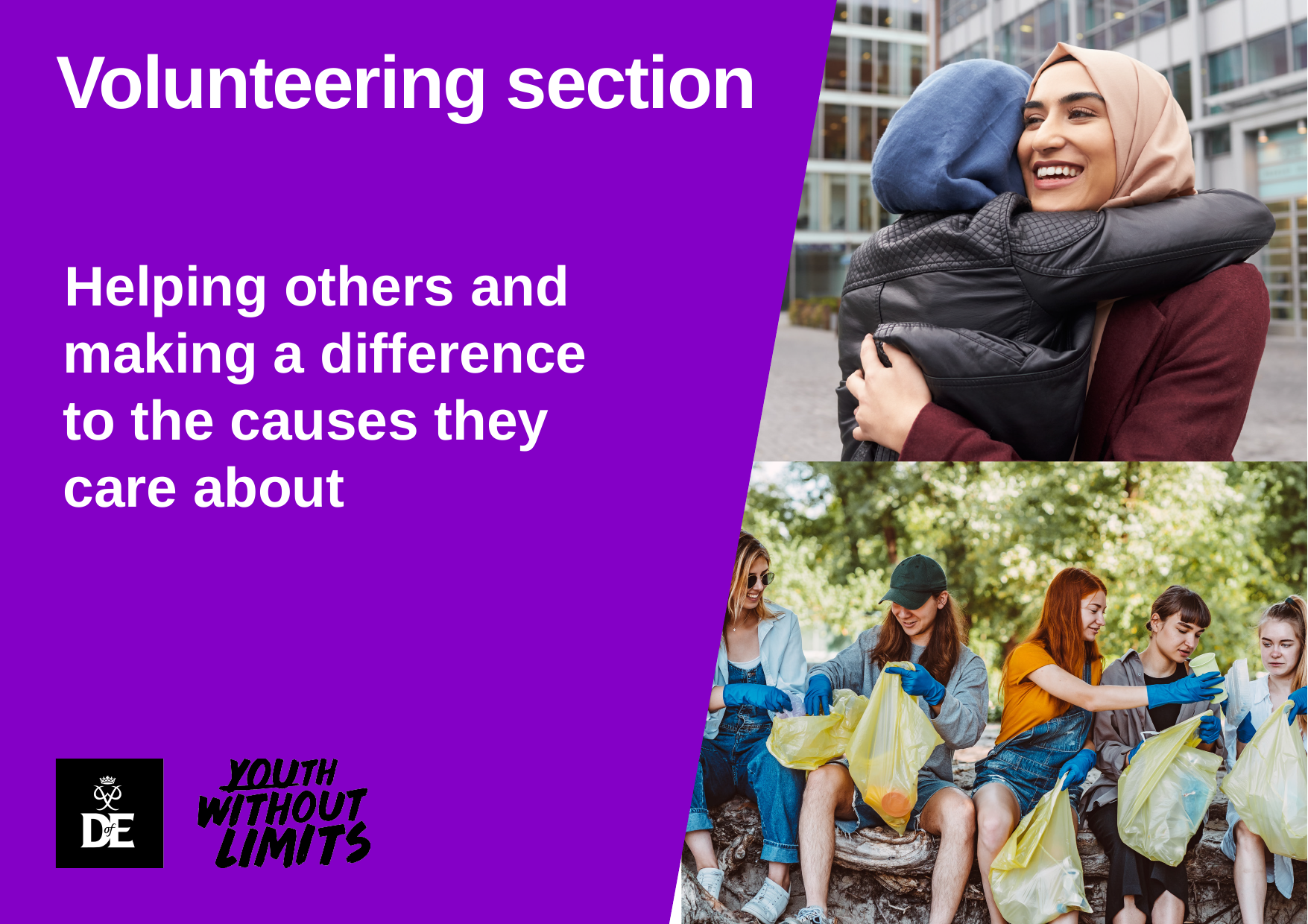

# Volunteering section
Helping others and 
making a difference 
to the causes they
care about